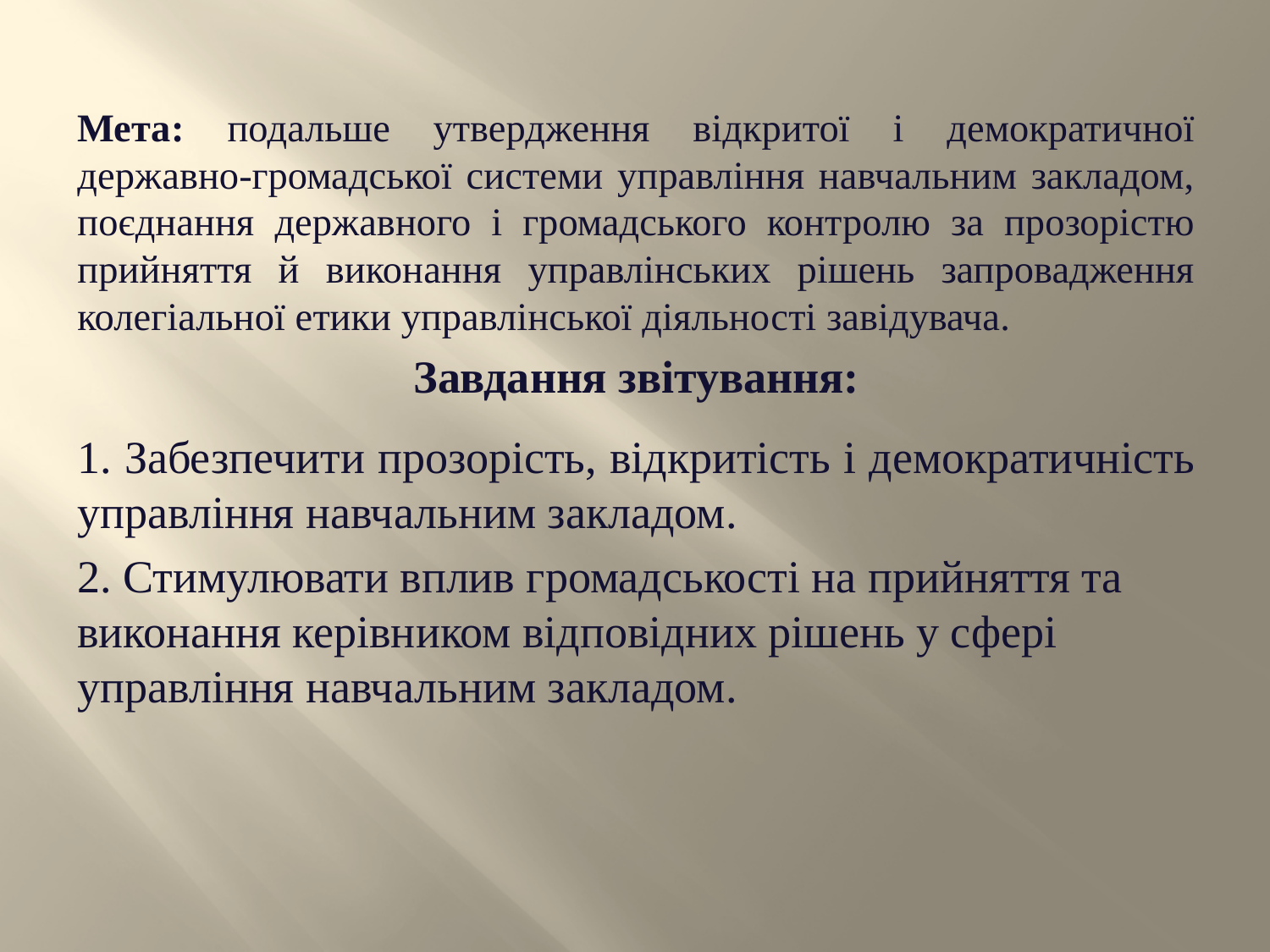

Мета: подальше утвердження відкритої і демократичної державно-громадської системи управління навчальним закладом, поєднання державного і громадського контролю за прозорістю прийняття й виконання управлінських рішень запровадження колегіальної етики управлінської діяльності завідувача.
Завдання звітування:
1. Забезпечити прозорість, відкритість і демократичність управління навчальним закладом.
2. Стимулювати вплив громадськості на прийняття та виконання керівником відповідних рішень у сфері управління навчальним закладом.